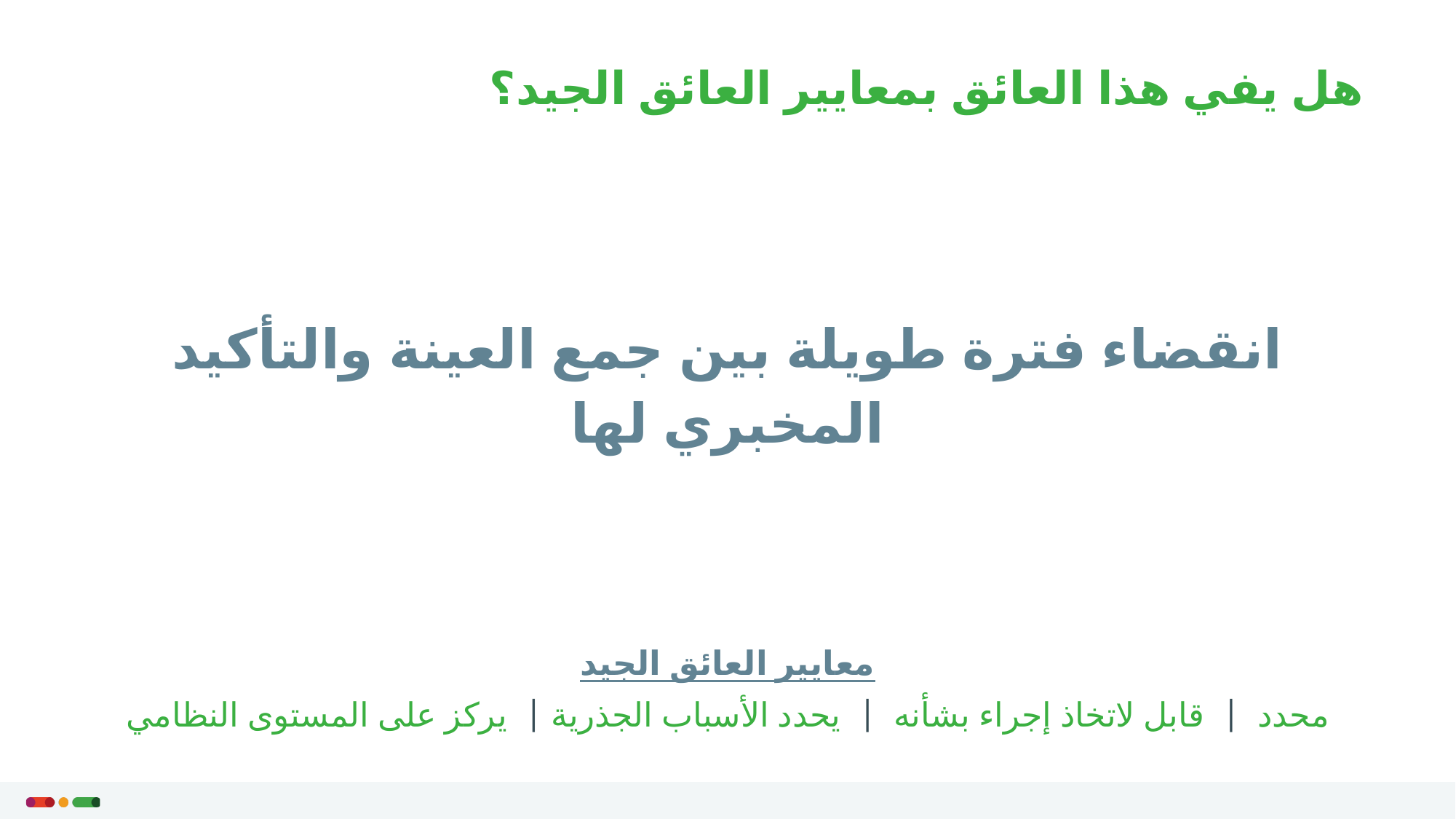

هل يفي هذا العائق بمعايير العائق الجيد؟
انقضاء فترة طويلة بين جمع العينة والتأكيد المخبري لها
معايير العائق الجيد
محدد  |  قابل لاتخاذ إجراء بشأنه  |  يحدد الأسباب الجذرية |  يركز على المستوى النظامي